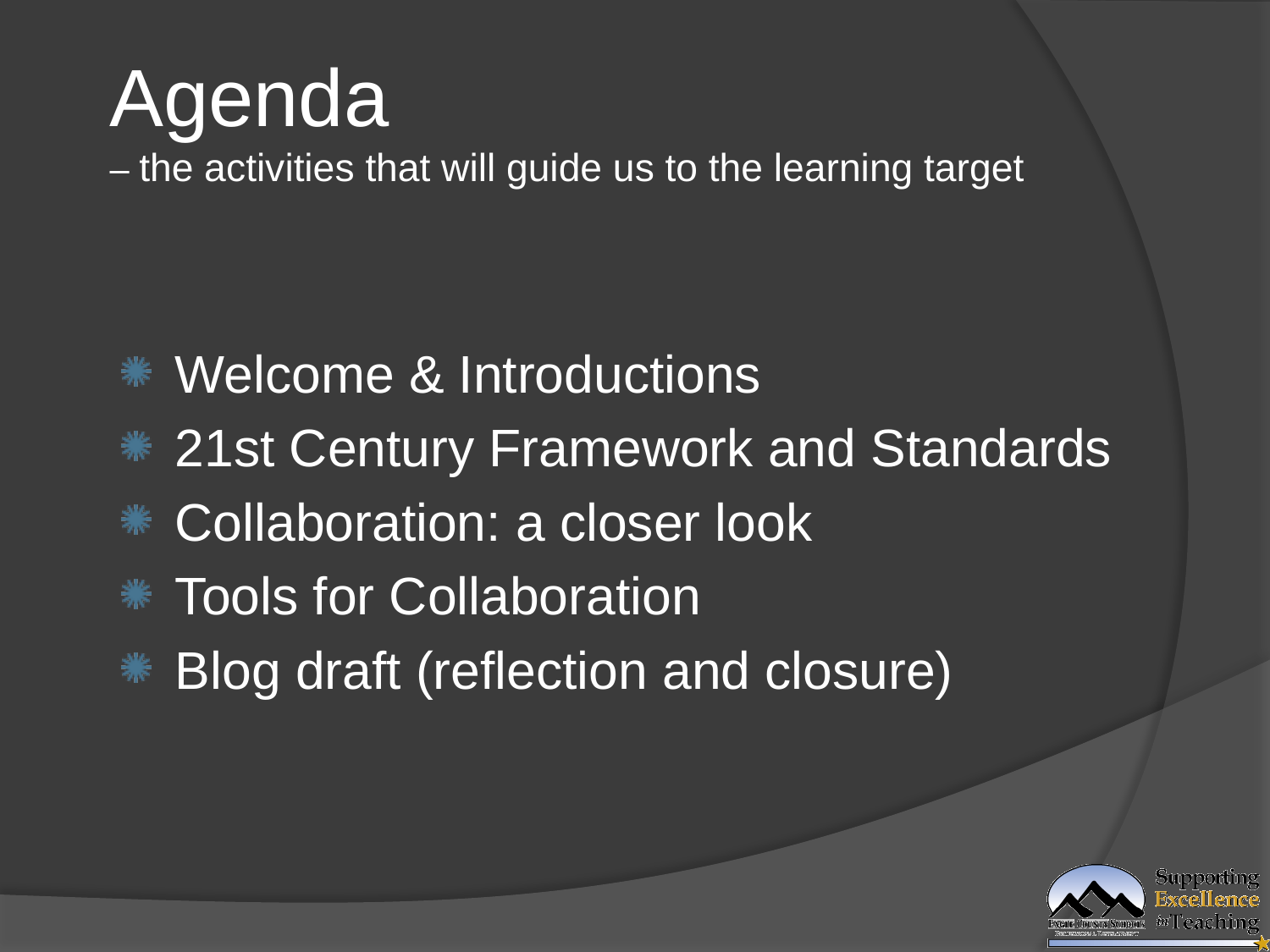

# Agenda – the activities that will guide us to the learning target
Welcome & Introductions
21st Century Framework and Standards
Collaboration: a closer look
Tools for Collaboration
Blog draft (reflection and closure)